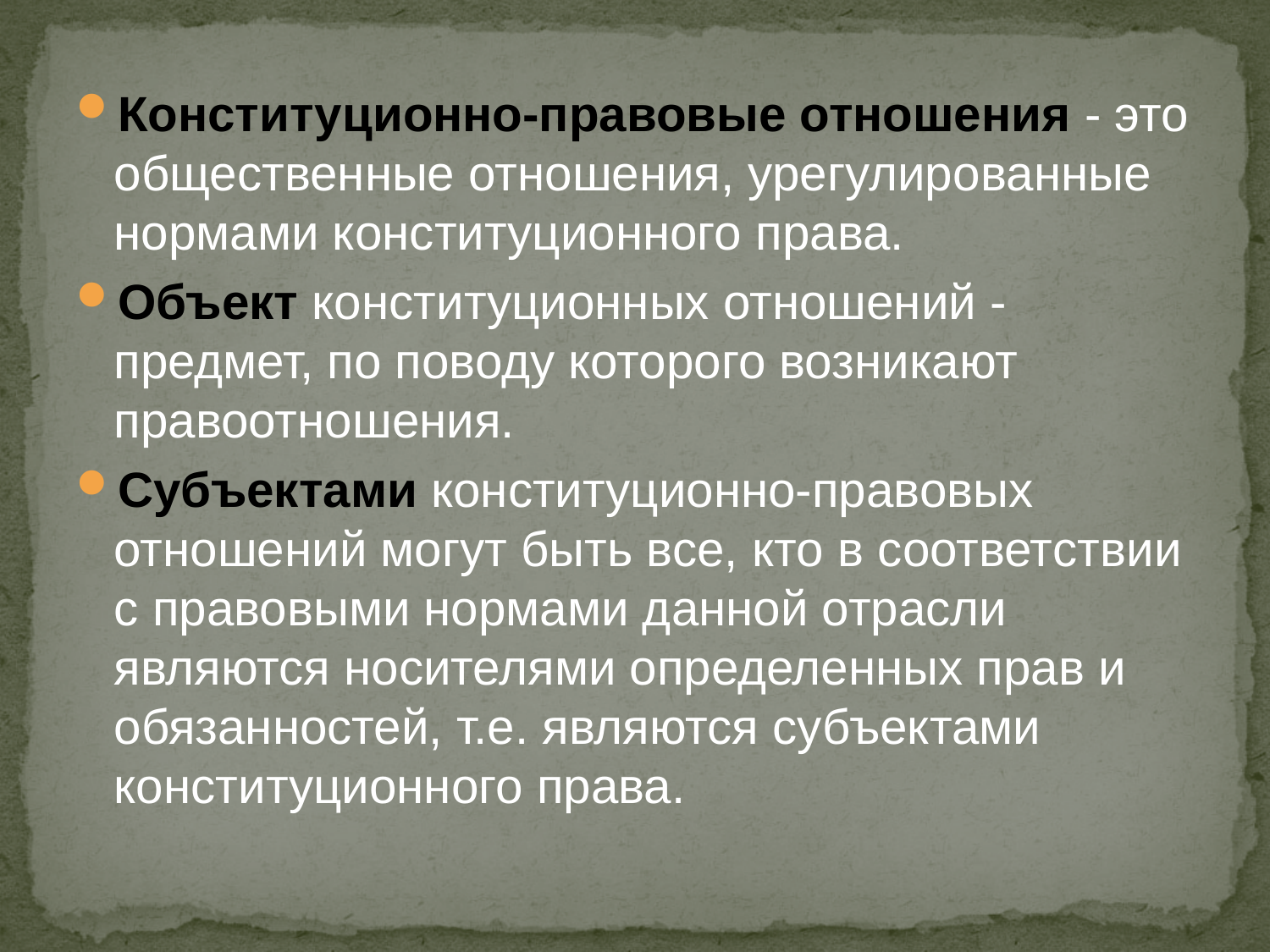

Конституционно-правовые отношения - это общественные отношения, урегулиро­ванные нормами конституционного права.
Объект конституционных отношений - предмет, по поводу которого возникают правоотношения.
Субъектами конституционно-правовых отношений могут быть все, кто в соответ­ствии с правовыми нормами данной отрасли являются носителями определенных прав и обязанностей, т.е. являются субъектами конституционного права.